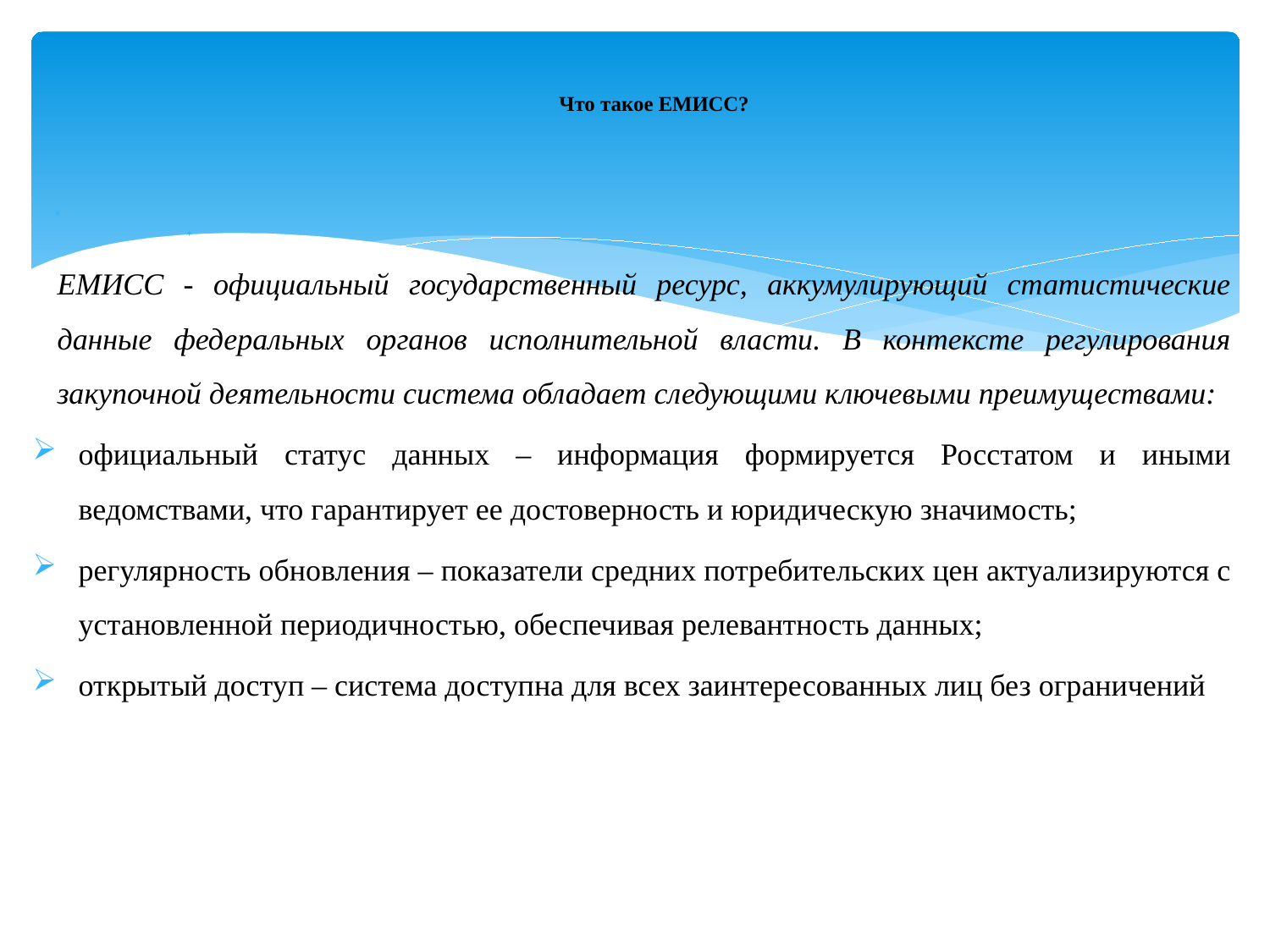

# Что такое ЕМИСС?

ЕМИСС - официальный государственный ресурс, аккумулирующий статистические данные федеральных органов исполнительной власти. В контексте регулирования закупочной деятельности система обладает следующими ключевыми преимуществами:
официальный статус данных – информация формируется Росстатом и иными ведомствами, что гарантирует ее достоверность и юридическую значимость;
регулярность обновления – показатели средних потребительских цен актуализируются с установленной периодичностью, обеспечивая релевантность данных;
открытый доступ – система доступна для всех заинтересованных лиц без ограничений